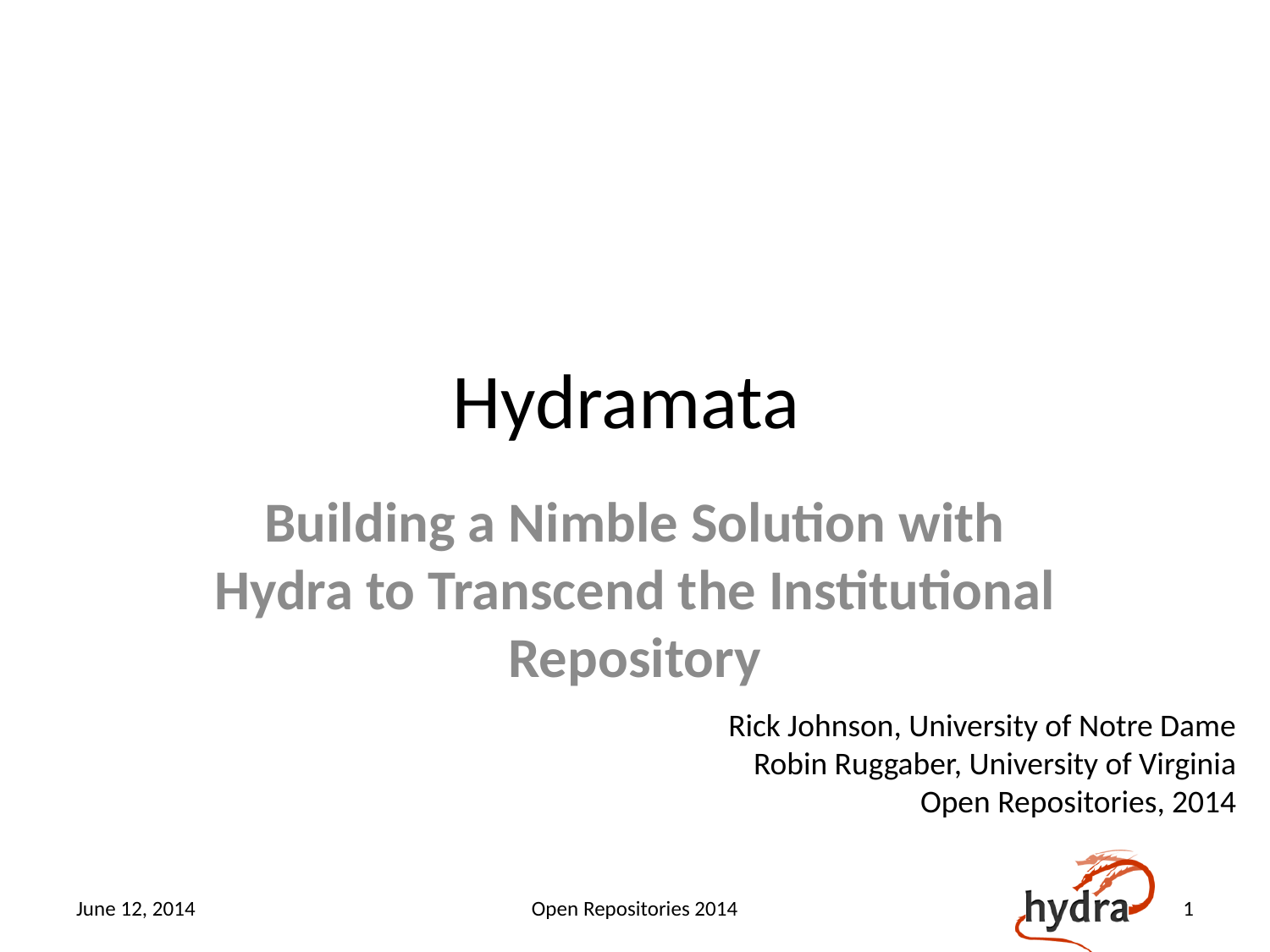

# Hydramata
Building a Nimble Solution with Hydra to Transcend the Institutional Repository
Rick Johnson, University of Notre Dame
Robin Ruggaber, University of Virginia
Open Repositories, 2014
June 12, 2014
Open Repositories 2014
1